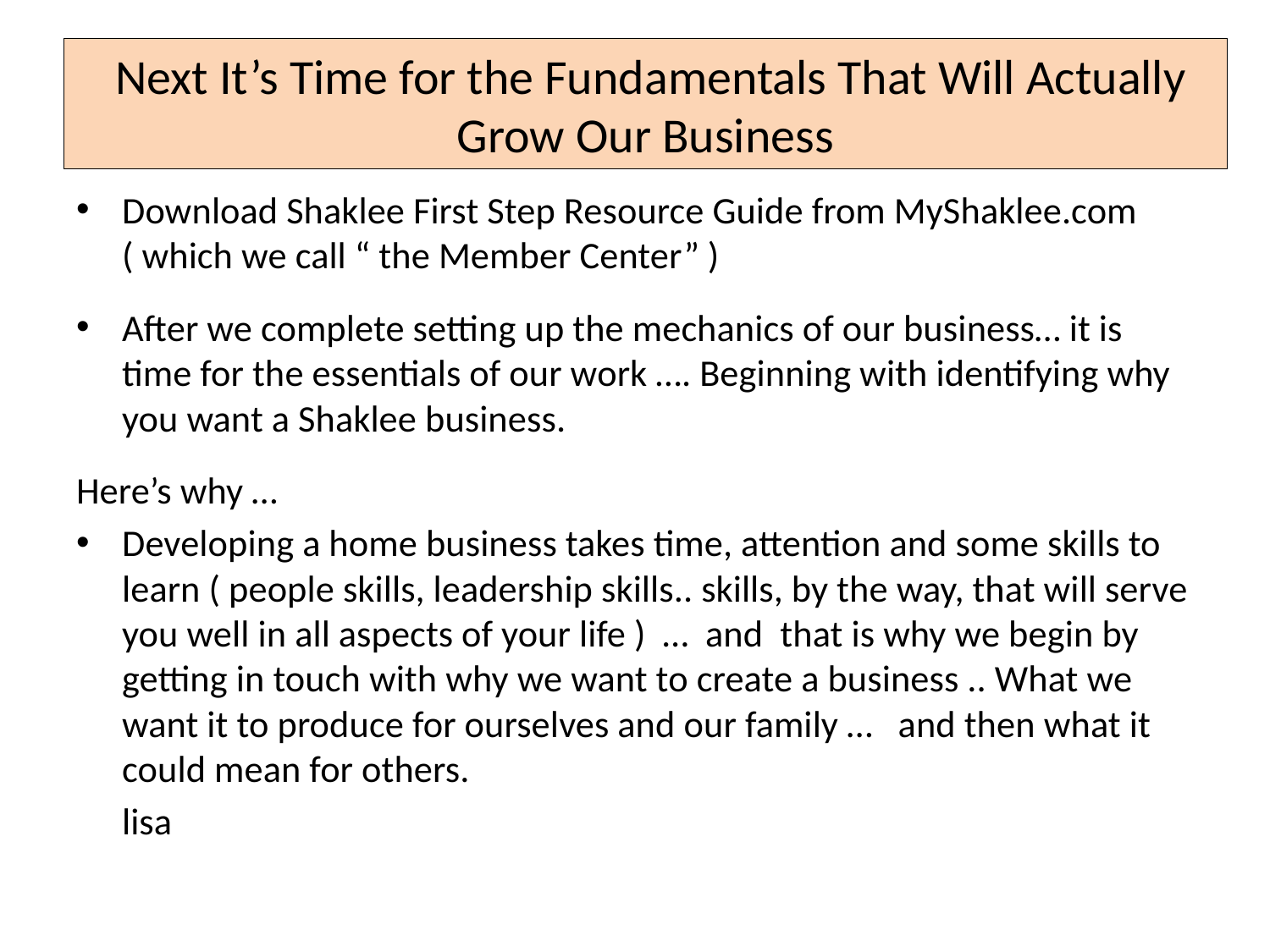

# Next It’s Time for the Fundamentals That Will Actually Grow Our Business
Download Shaklee First Step Resource Guide from MyShaklee.com ( which we call “ the Member Center” )

After we complete setting up the mechanics of our business… it is time for the essentials of our work …. Beginning with identifying why you want a Shaklee business.

Here’s why …
Developing a home business takes time, attention and some skills to learn ( people skills, leadership skills.. skills, by the way, that will serve you well in all aspects of your life )  …  and  that is why we begin by getting in touch with why we want to create a business .. What we want it to produce for ourselves and our family …   and then what it could mean for others.
								lisa